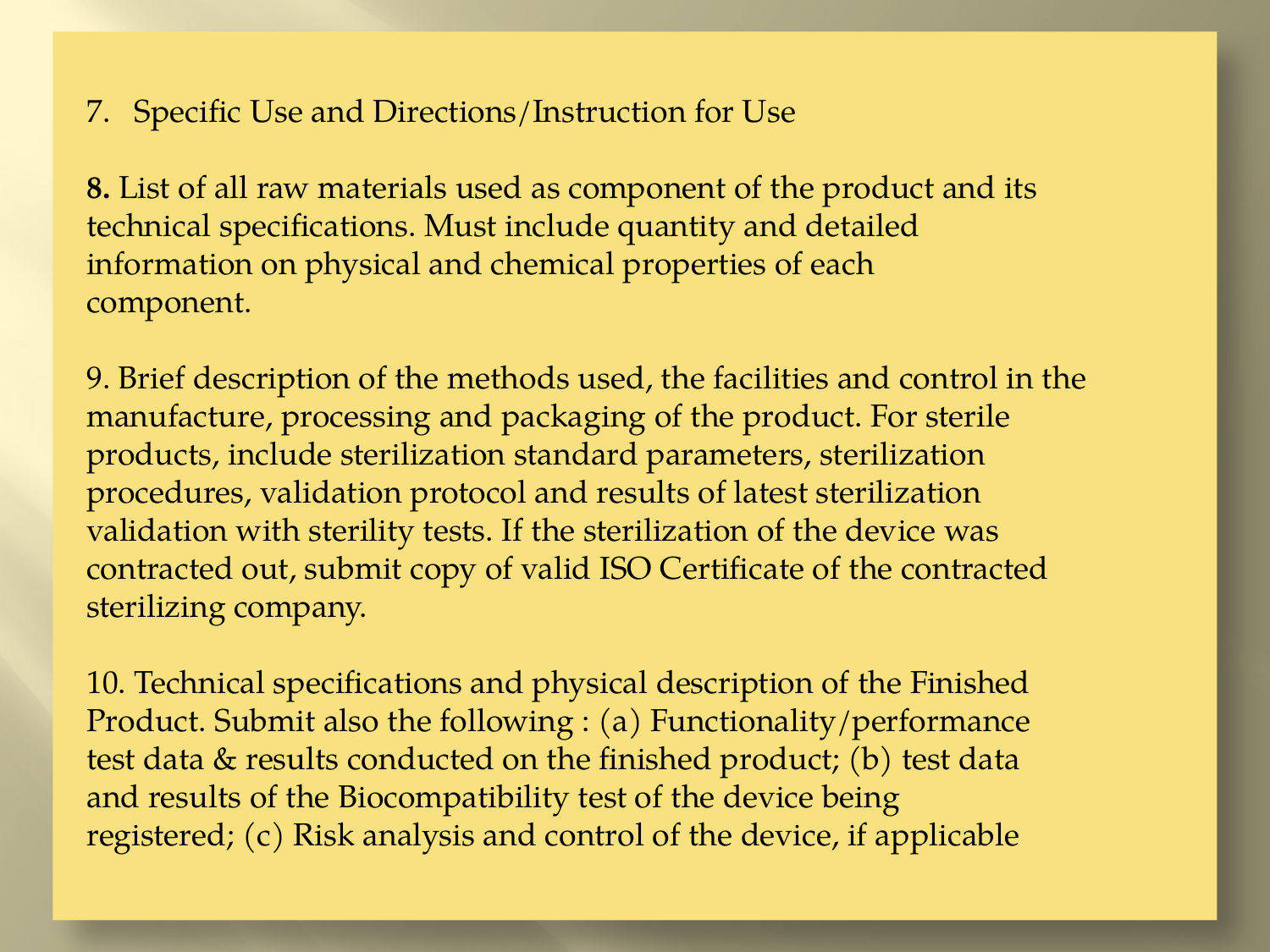

Specific Use and Directions/Instruction for Use

8. List of all raw materials used as component of the product and its
technical specifications. Must include quantity and detailed
information on physical and chemical properties of each
component.

9. Brief description of the methods used, the facilities and control in the
manufacture, processing and packaging of the product. For sterile
products, include sterilization standard parameters, sterilization
procedures, validation protocol and results of latest sterilization
validation with sterility tests. If the sterilization of the device was
contracted out, submit copy of valid ISO Certificate of the contracted
sterilizing company.

10. Technical specifications and physical description of the Finished
Product. Submit also the following : (a) Functionality/performance
test data & results conducted on the finished product; (b) test data
and results of the Biocompatibility test of the device being
registered; (c) Risk analysis and control of the device, if applicable